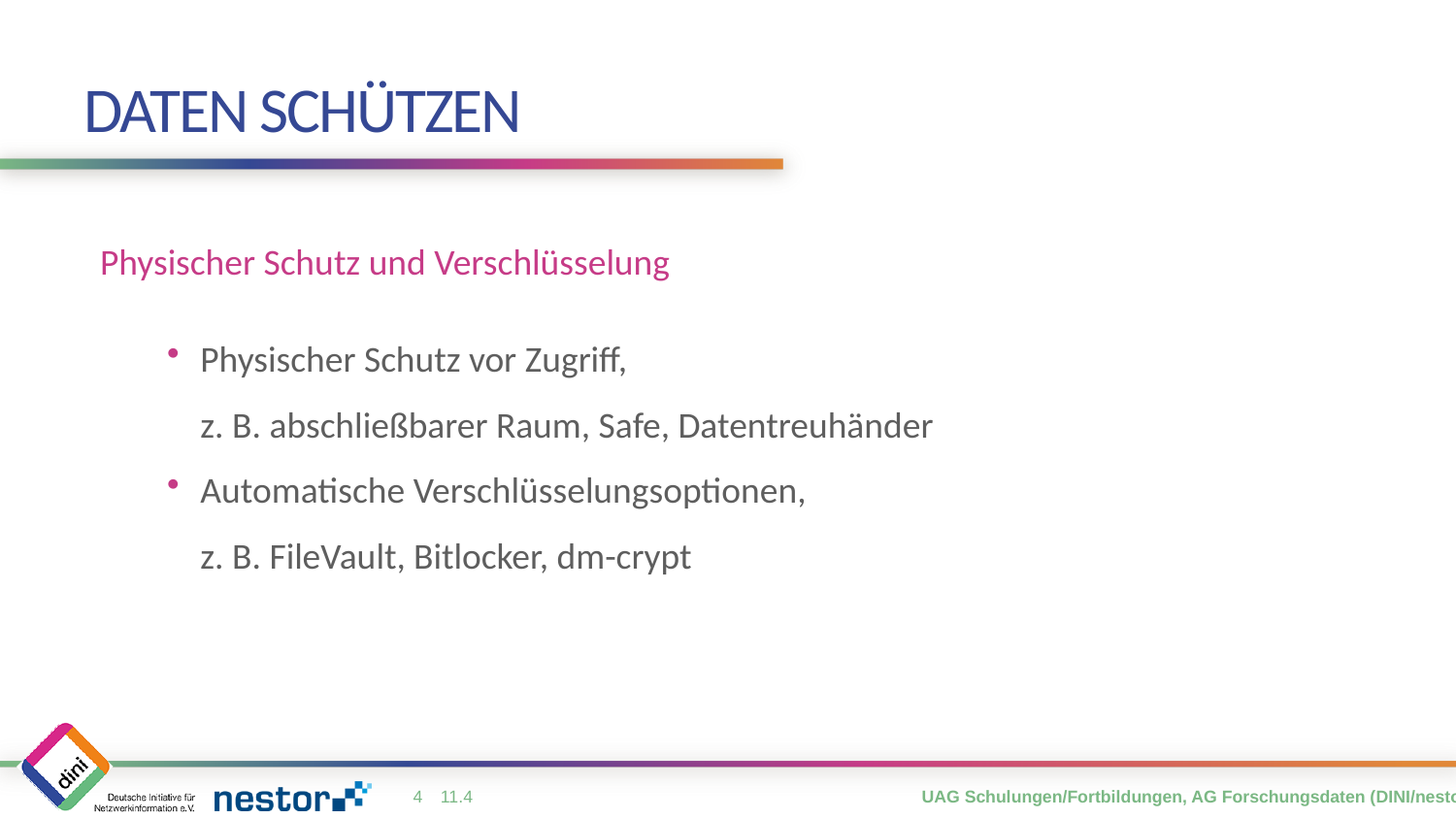

# Daten Schützen
Physischer Schutz und Verschlüsselung
Physischer Schutz vor Zugriff,
z. B. abschließbarer Raum, Safe, Datentreuhänder
Automatische Verschlüsselungsoptionen,
z. B. FileVault, Bitlocker, dm-crypt
4
11.4